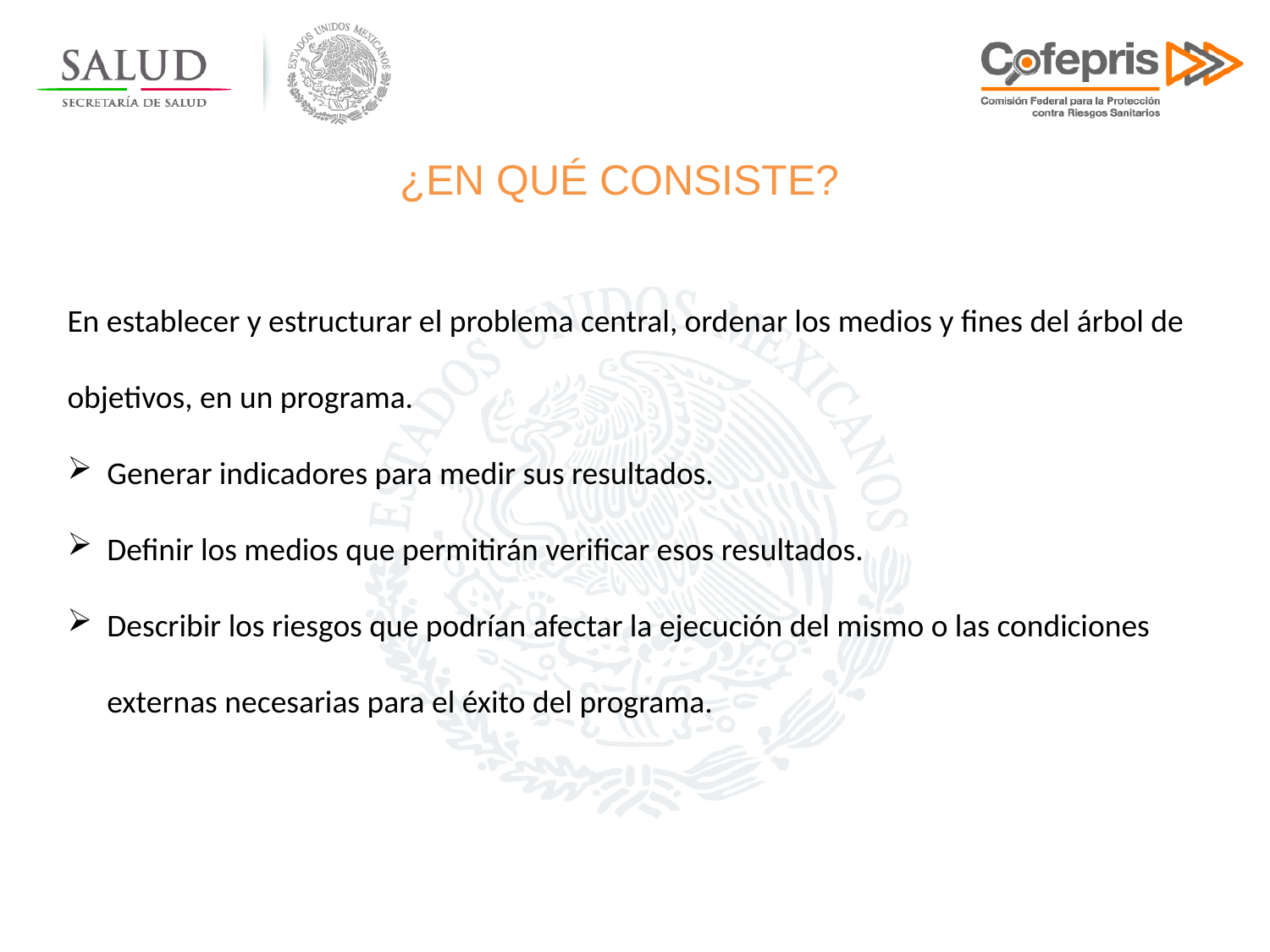

¿EN QUÉ CONSISTE?
En establecer y estructurar el problema central, ordenar los medios y fines del árbol de objetivos, en un programa.
Generar indicadores para medir sus resultados.
Definir los medios que permitirán verificar esos resultados.
Describir los riesgos que podrían afectar la ejecución del mismo o las condiciones externas necesarias para el éxito del programa.